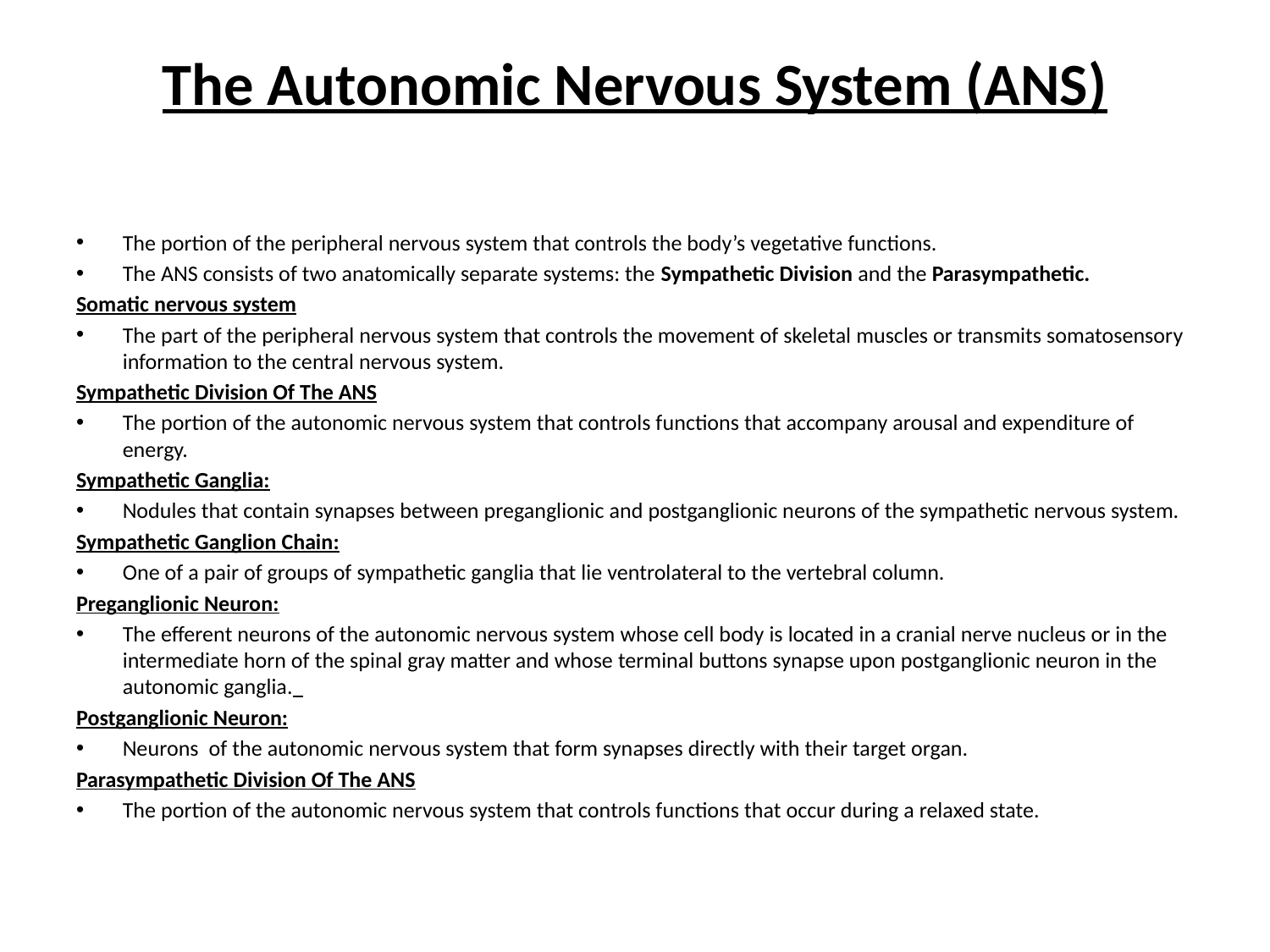

# The Autonomic Nervous System (ANS)
The portion of the peripheral nervous system that controls the body’s vegetative functions.
The ANS consists of two anatomically separate systems: the Sympathetic Division and the Parasympathetic.
Somatic nervous system
The part of the peripheral nervous system that controls the movement of skeletal muscles or transmits somatosensory information to the central nervous system.
Sympathetic Division Of The ANS
The portion of the autonomic nervous system that controls functions that accompany arousal and expenditure of energy.
Sympathetic Ganglia:
Nodules that contain synapses between preganglionic and postganglionic neurons of the sympathetic nervous system.
Sympathetic Ganglion Chain:
One of a pair of groups of sympathetic ganglia that lie ventrolateral to the vertebral column.
Preganglionic Neuron:
The efferent neurons of the autonomic nervous system whose cell body is located in a cranial nerve nucleus or in the intermediate horn of the spinal gray matter and whose terminal buttons synapse upon postganglionic neuron in the autonomic ganglia.
Postganglionic Neuron:
Neurons  of the autonomic nervous system that form synapses directly with their target organ.
Parasympathetic Division Of The ANS
The portion of the autonomic nervous system that controls functions that occur during a relaxed state.